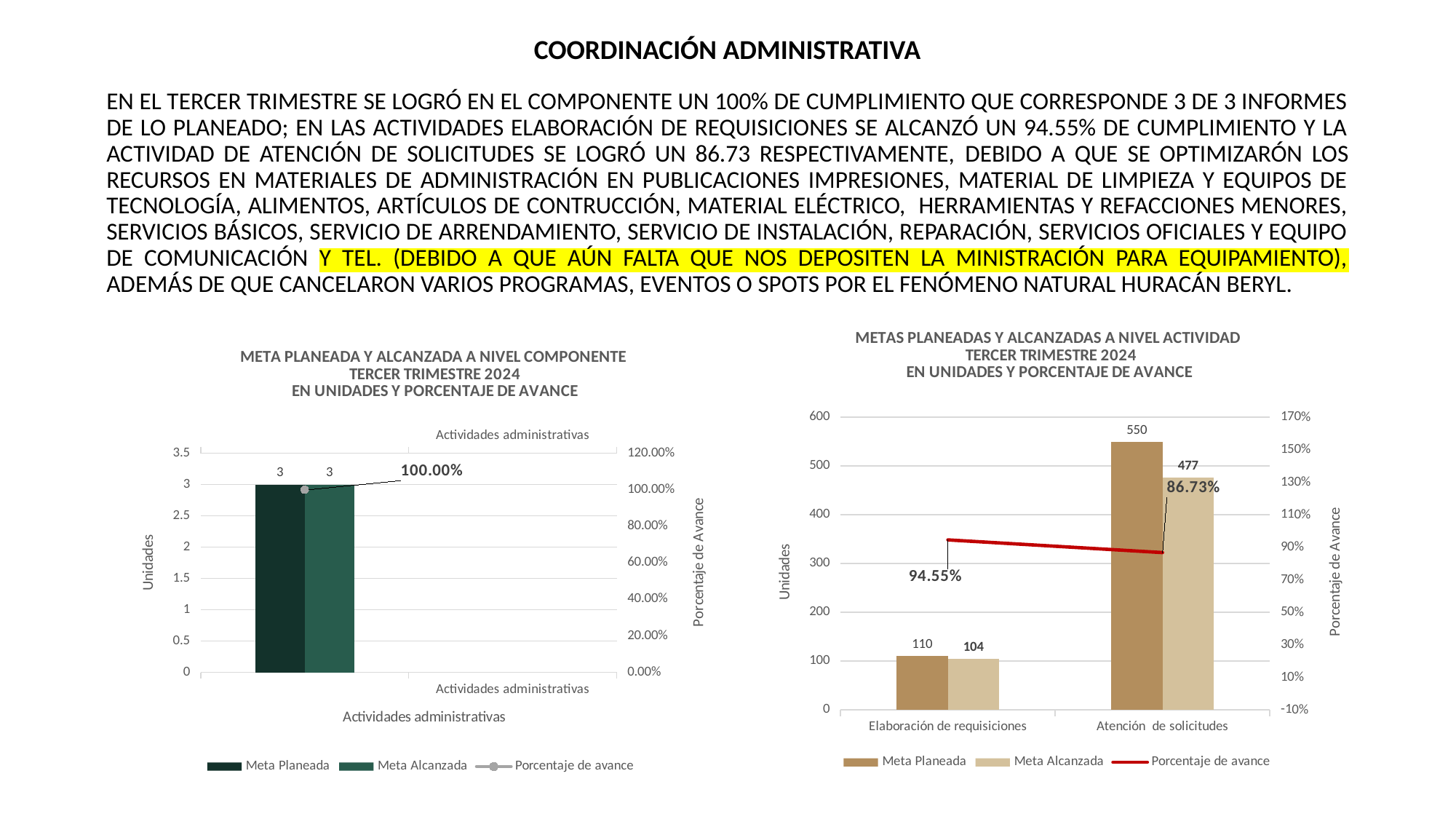

COORDINACIÓN ADMINISTRATIVA
EN EL TERCER TRIMESTRE SE LOGRÓ EN EL COMPONENTE UN 100% DE CUMPLIMIENTO QUE CORRESPONDE 3 DE 3 INFORMES DE LO PLANEADO; EN LAS ACTIVIDADES ELABORACIÓN DE REQUISICIONES SE ALCANZÓ UN 94.55% DE CUMPLIMIENTO Y LA ACTIVIDAD DE ATENCIÓN DE SOLICITUDES SE LOGRÓ UN 86.73 RESPECTIVAMENTE, DEBIDO A QUE SE OPTIMIZARÓN LOS RECURSOS EN MATERIALES DE ADMINISTRACIÓN EN PUBLICACIONES IMPRESIONES, MATERIAL DE LIMPIEZA Y EQUIPOS DE TECNOLOGÍA, ALIMENTOS, ARTÍCULOS DE CONTRUCCIÓN, MATERIAL ELÉCTRICO,  HERRAMIENTAS Y REFACCIONES MENORES, SERVICIOS BÁSICOS, SERVICIO DE ARRENDAMIENTO, SERVICIO DE INSTALACIÓN, REPARACIÓN, SERVICIOS OFICIALES Y EQUIPO DE COMUNICACIÓN Y TEL. (DEBIDO A QUE AÚN FALTA QUE NOS DEPOSITEN LA MINISTRACIÓN PARA EQUIPAMIENTO), ADEMÁS DE QUE CANCELARON VARIOS PROGRAMAS, EVENTOS O SPOTS POR EL FENÓMENO NATURAL HURACÁN BERYL.

### Chart: METAS PLANEADAS Y ALCANZADAS A NIVEL ACTIVIDAD
 TERCER TRIMESTRE 2024
EN UNIDADES Y PORCENTAJE DE AVANCE

| Category | Meta Planeada | Meta Alcanzada |  |
|---|---|---|---|
| Elaboración de requisiciones | 110.0 | 104.0 | 0.9454545454545454 |
| Atención  de solicitudes | 550.0 | 477.0 | 0.8672727272727273 |

[unsupported chart]